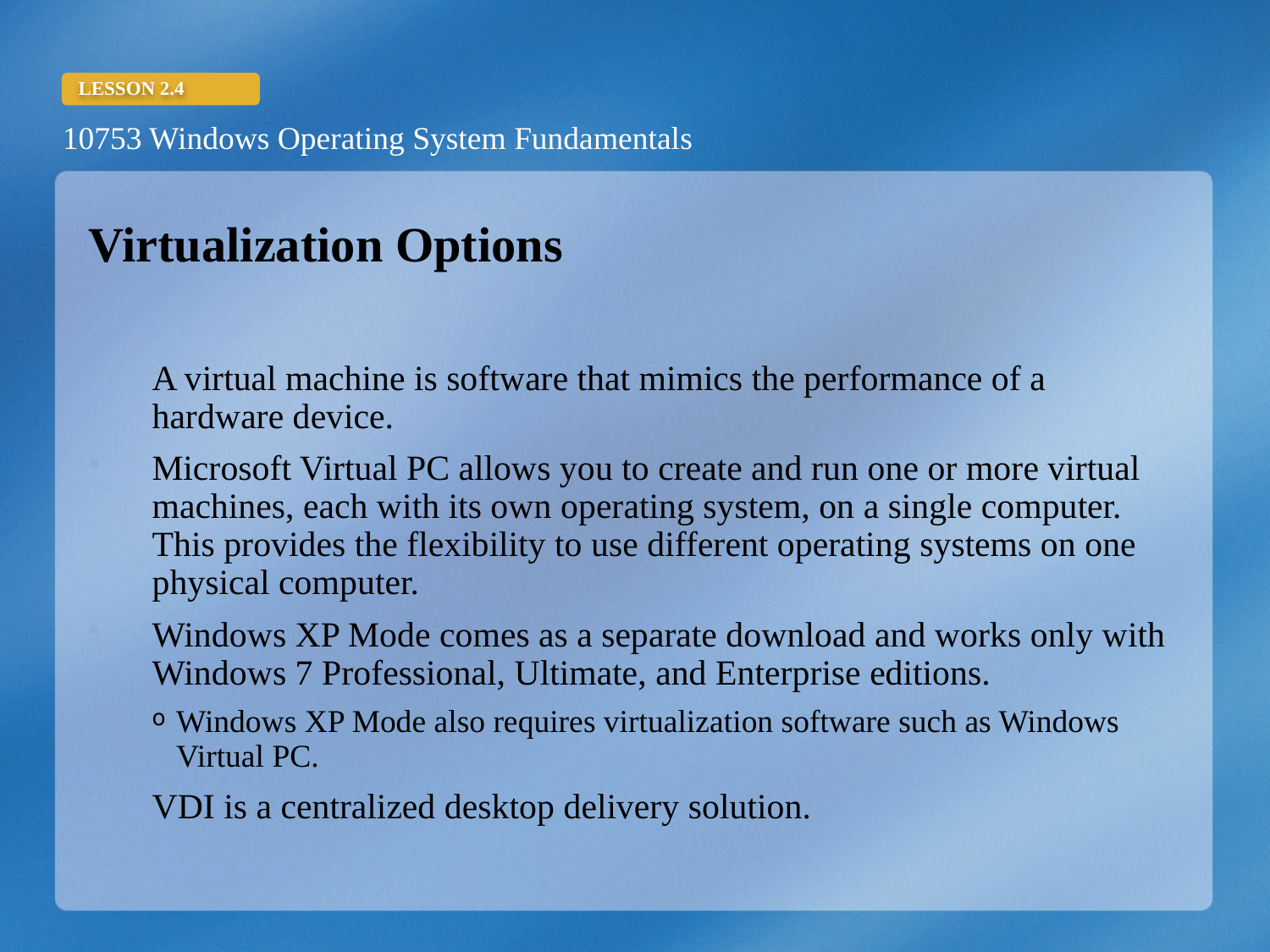

Virtualization Options

A virtual machine is software that mimics the performance of a hardware device.
Microsoft Virtual PC allows you to create and run one or more virtual machines, each with its own operating system, on a single computer. This provides the flexibility to use different operating systems on one physical computer.
Windows XP Mode comes as a separate download and works only with Windows 7 Professional, Ultimate, and Enterprise editions.
Windows XP Mode also requires virtualization software such as Windows Virtual PC.
VDI is a centralized desktop delivery solution.